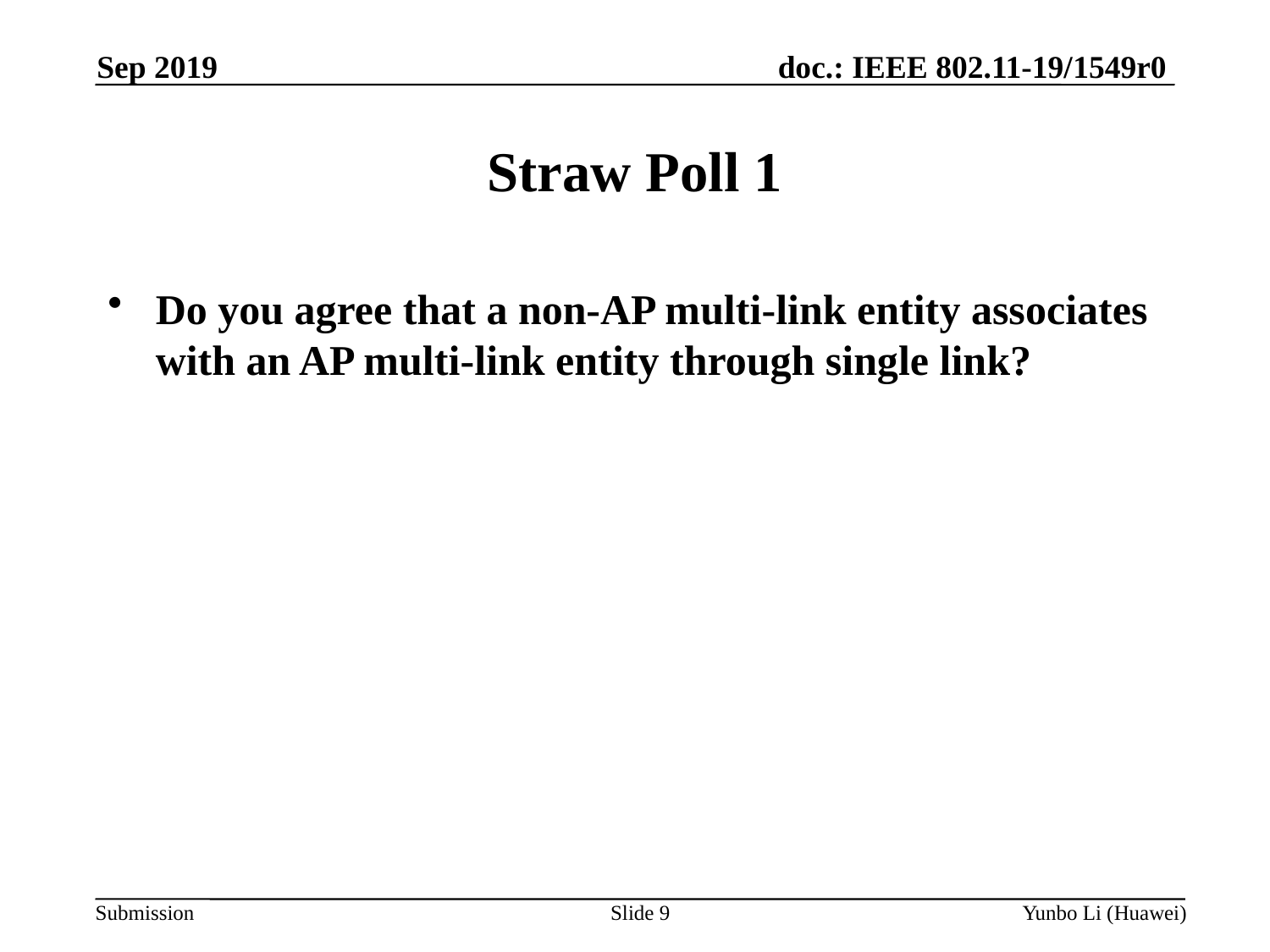

Sep 2019
Straw Poll 1
Do you agree that a non-AP multi-link entity associates with an AP multi-link entity through single link?

Slide 9
Yunbo Li (Huawei)